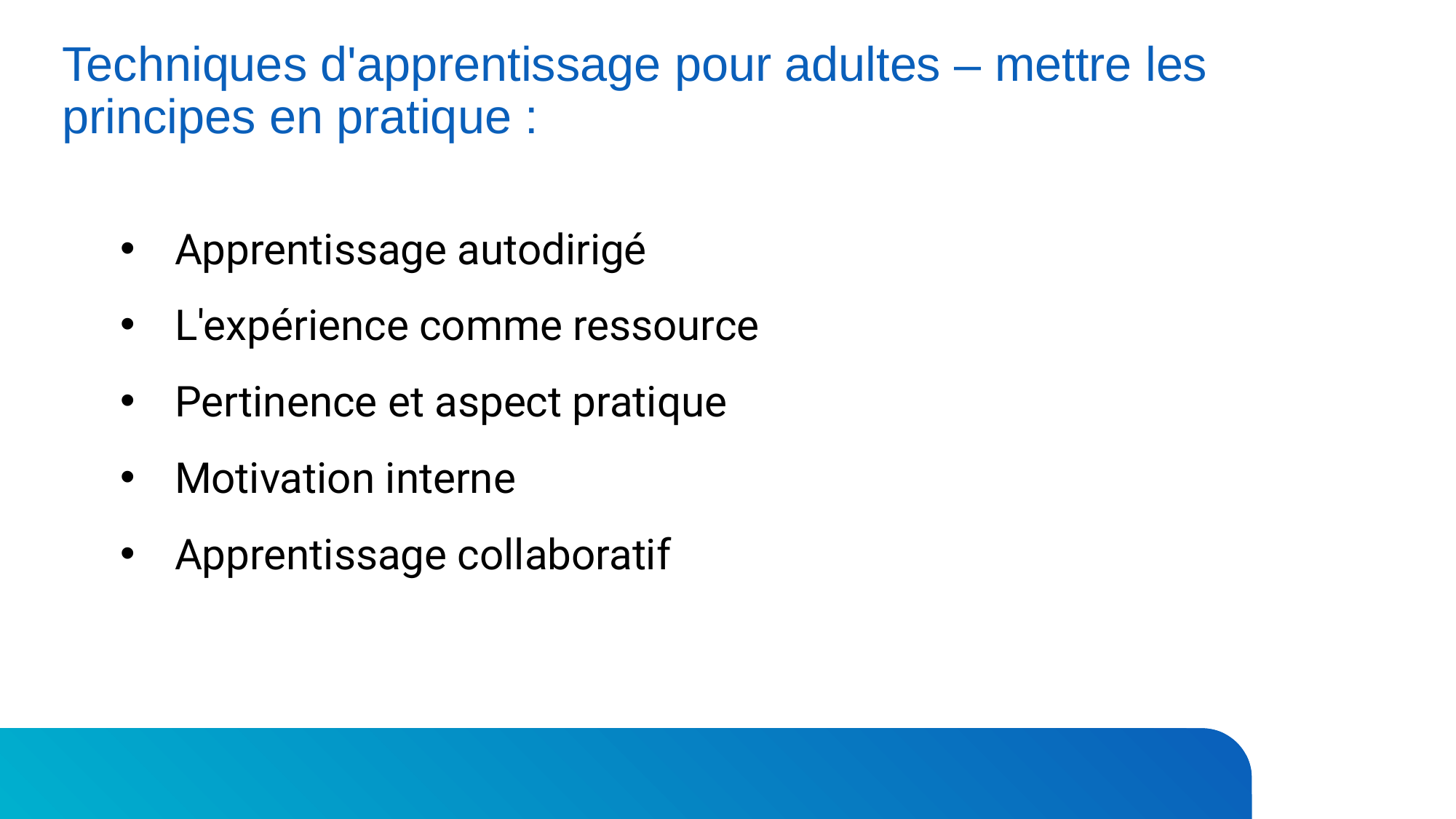

# Techniques d'apprentissage pour adultes – mettre les principes en pratique :
Apprentissage autodirigé
L'expérience comme ressource
Pertinence et aspect pratique
Motivation interne
Apprentissage collaboratif